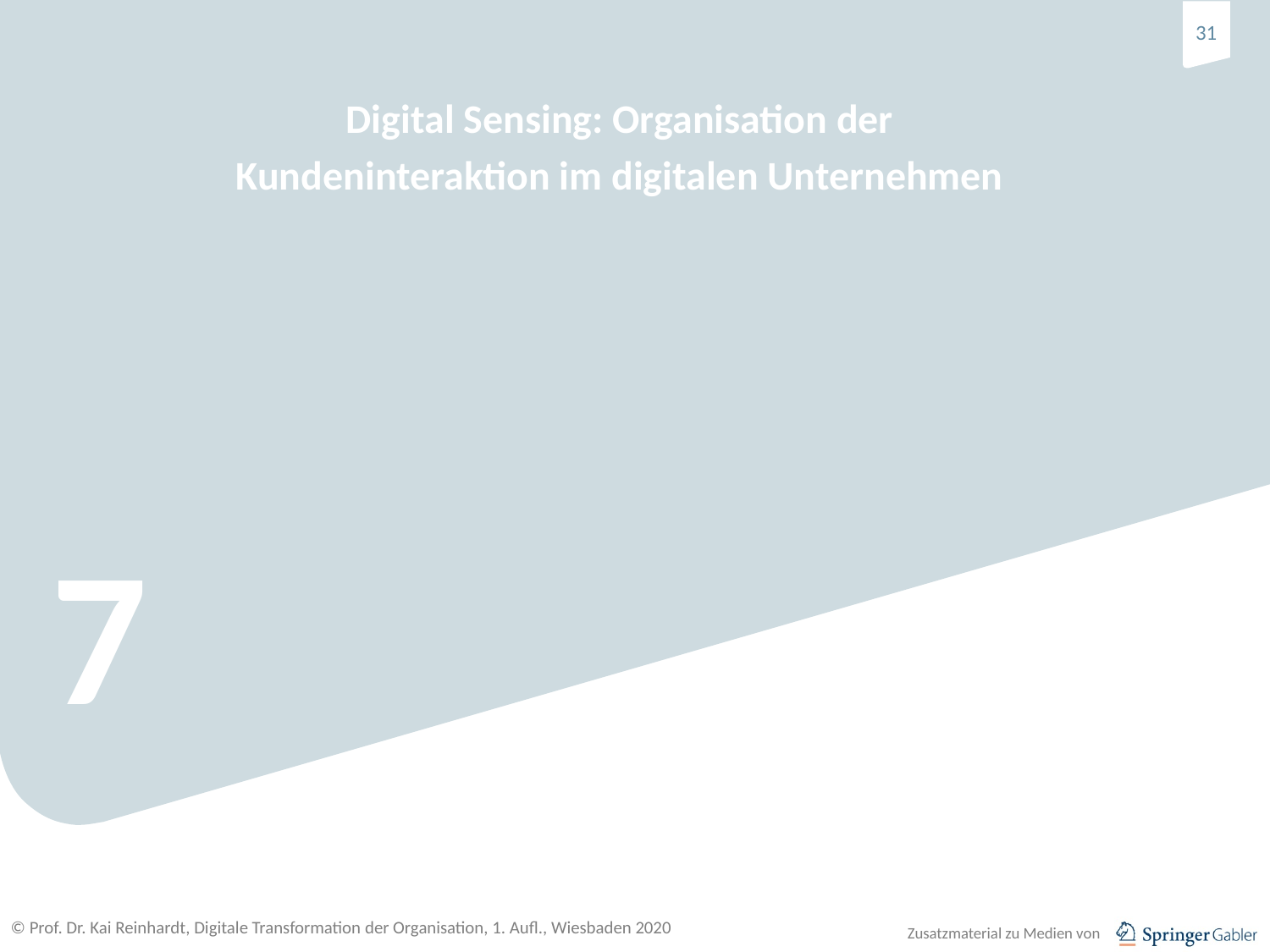

Digital Sensing: Organisation der
Kundeninteraktion im digitalen Unternehmen
7
© Prof. Dr. Kai Reinhardt, Digitale Transformation der Organisation, 1. Aufl., Wiesbaden 2020